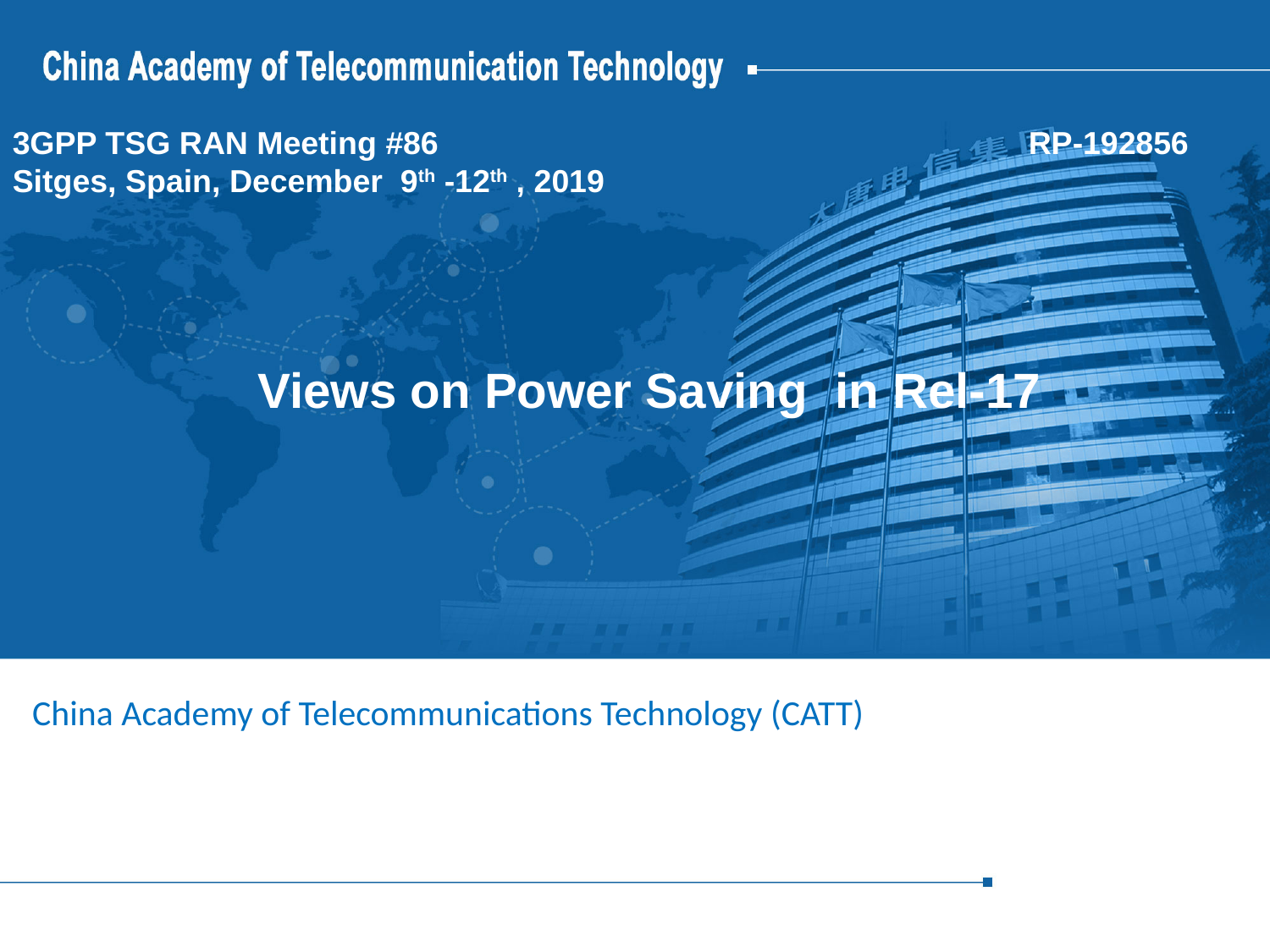

3GPP TSG RAN Meeting #86					RP-192856
Sitges, Spain, December  9th -12th , 2019
# Views on Power Saving  in Rel-17
China Academy of Telecommunications Technology (CATT)